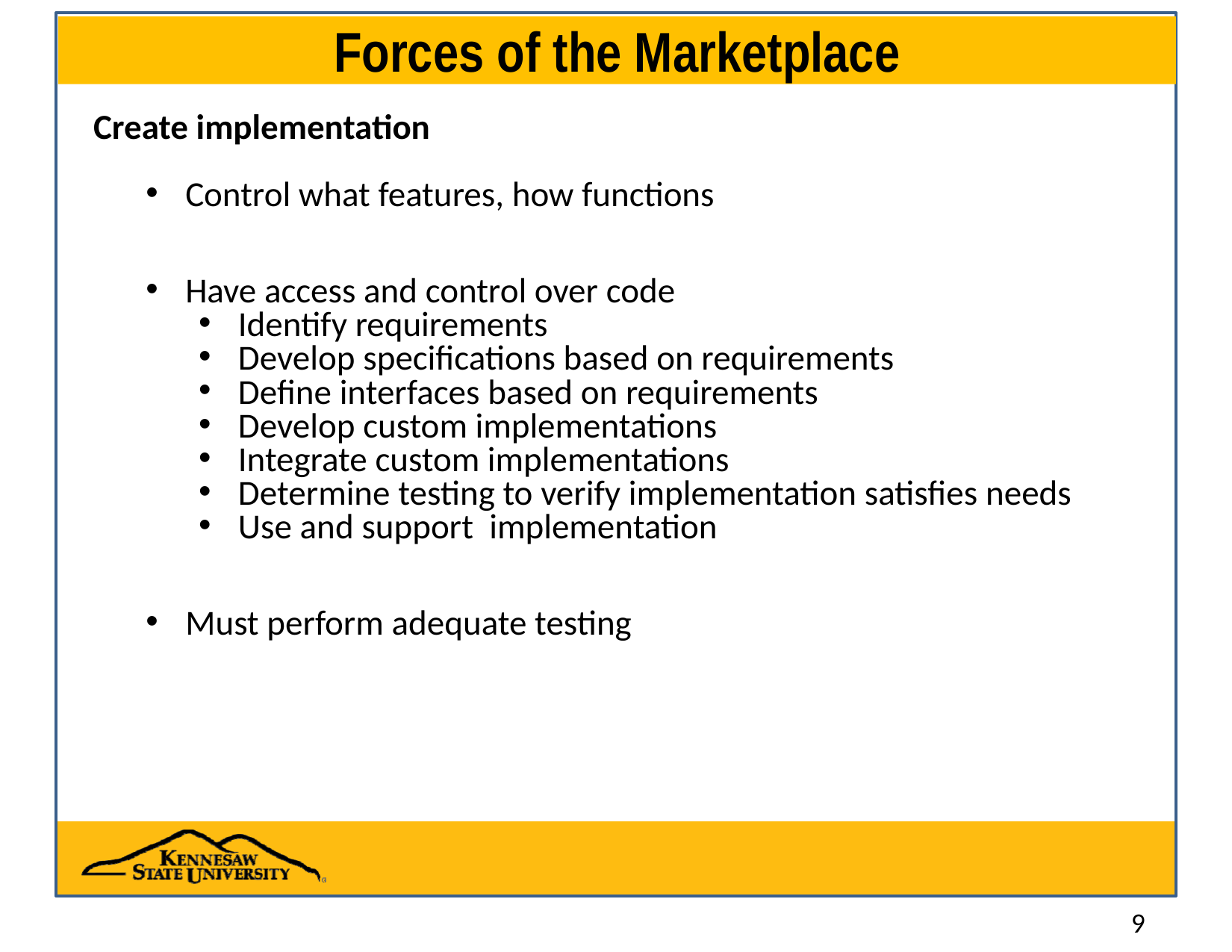

# Forces of the Marketplace
Create implementation

Control what features, how functions

Have access and control over code
Identify requirements
Develop specifications based on requirements
Define interfaces based on requirements
Develop custom implementations
Integrate custom implementations
Determine testing to verify implementation satisfies needs
Use and support  implementation

Must perform adequate testing